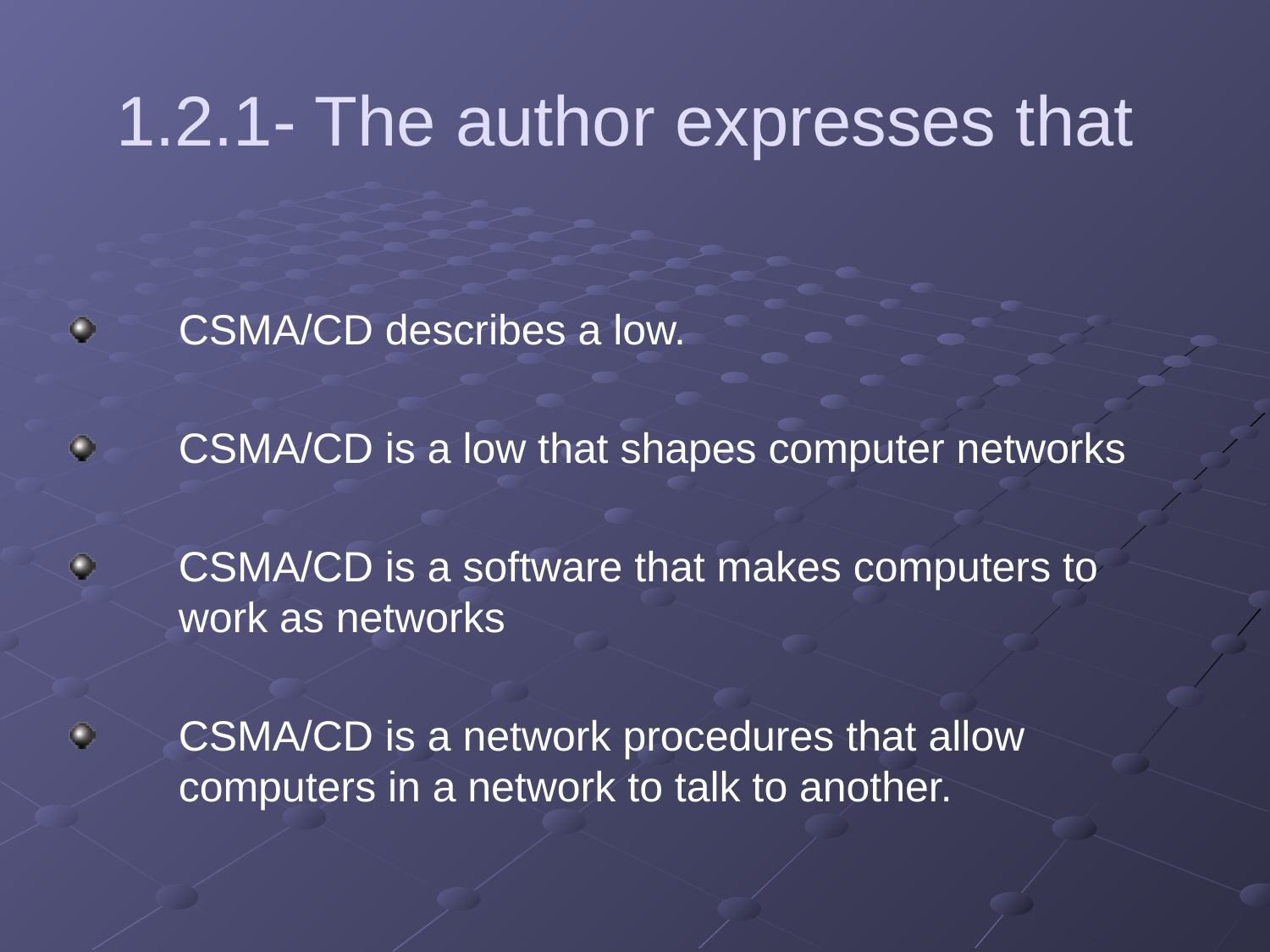

# 1.2.1- The author expresses that
CSMA/CD describes a low.

CSMA/CD is a low that shapes computer networks

CSMA/CD is a software that makes computers to work as networks

CSMA/CD is a network procedures that allow computers in a network to talk to another.